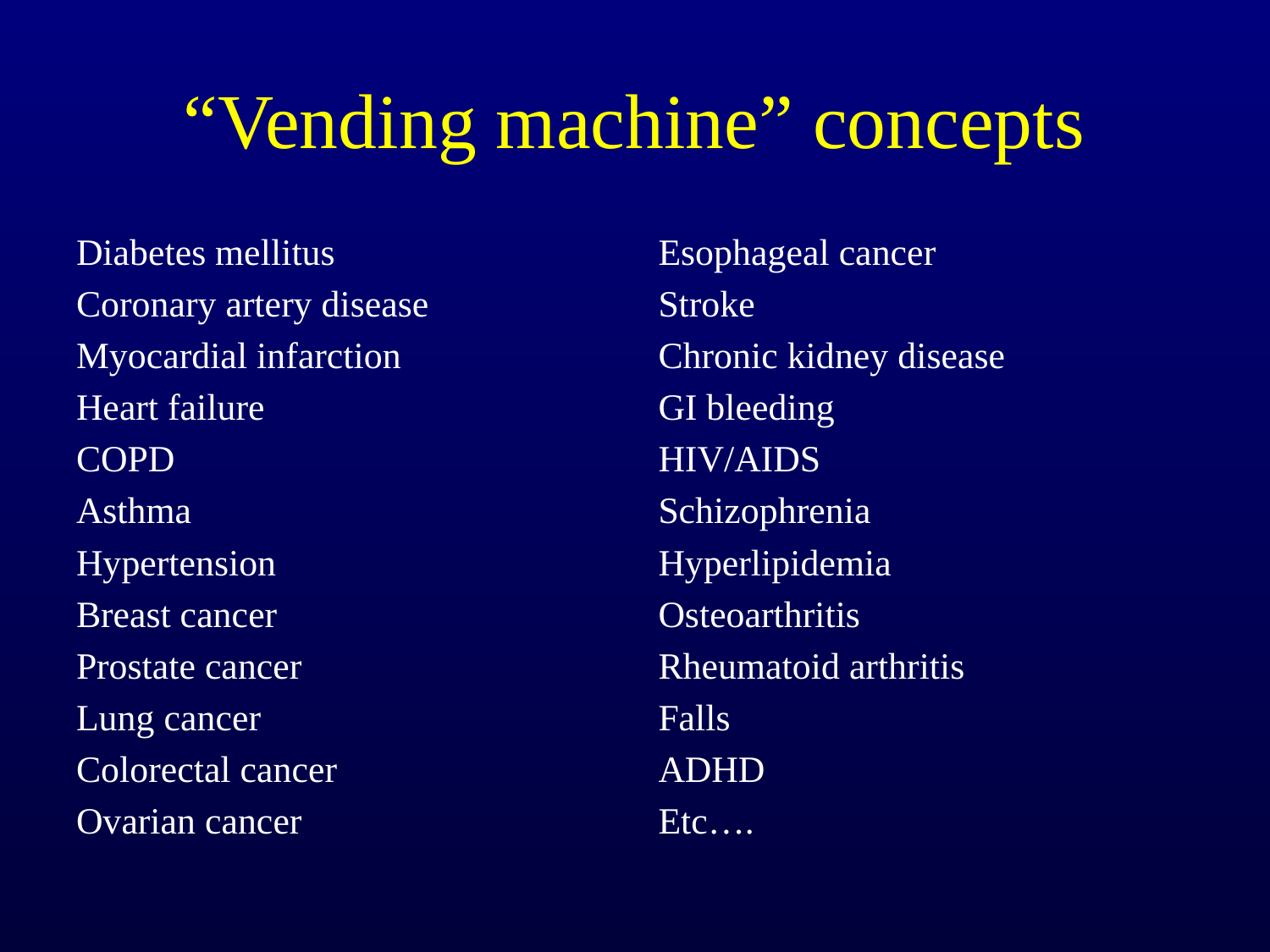

# “Vending machine” concepts
Diabetes mellitus
Coronary artery disease
Myocardial infarction
Heart failure
COPD
Asthma
Hypertension
Breast cancer
Prostate cancer
Lung cancer
Colorectal cancer
Ovarian cancer

Esophageal cancer
Stroke
Chronic kidney disease
GI bleeding
HIV/AIDS
Schizophrenia
Hyperlipidemia
Osteoarthritis
Rheumatoid arthritis
Falls
ADHD
Etc….